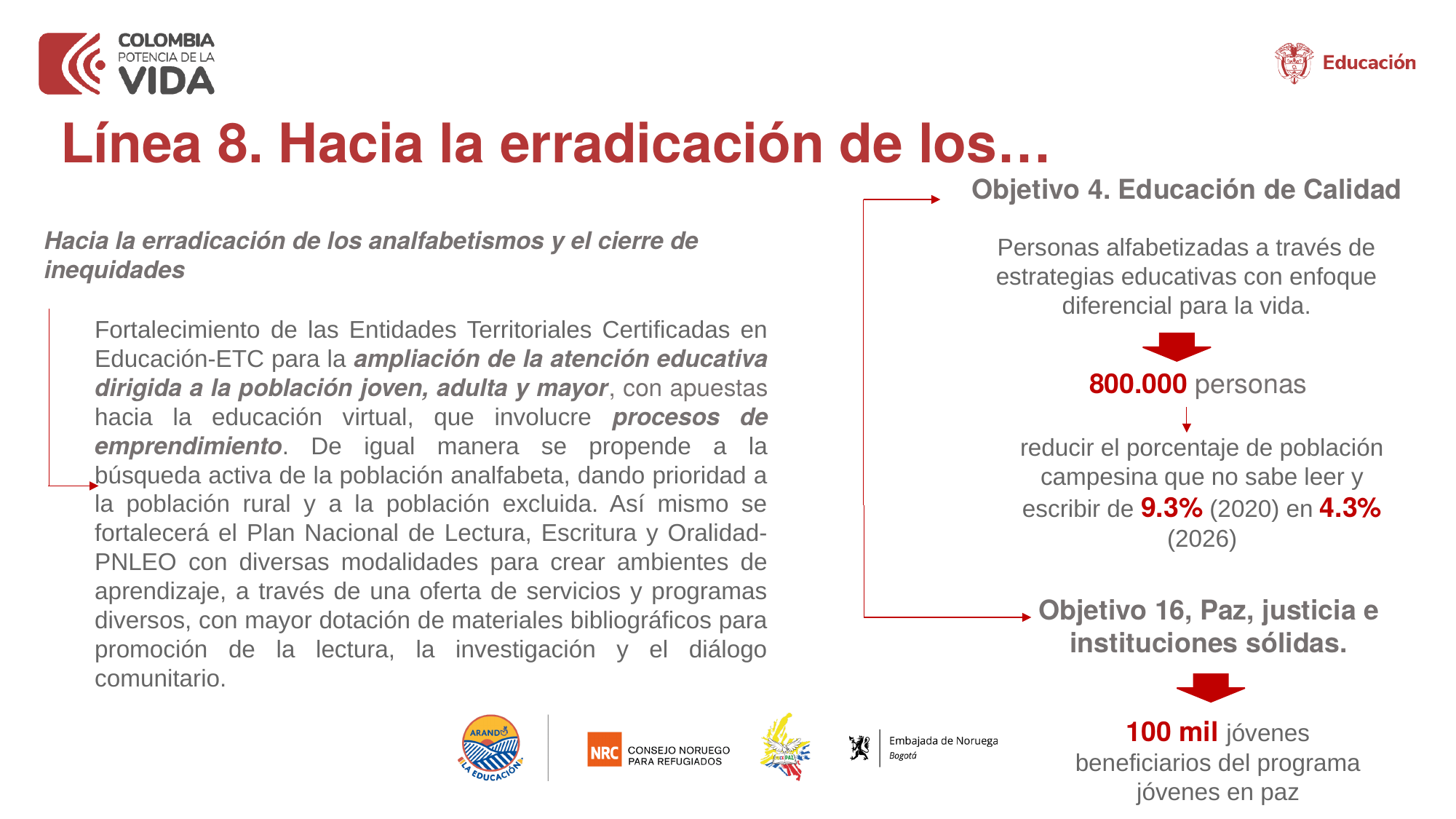

Línea 8. Hacia la erradicación de los…
Objetivo 4. Educación de Calidad
Hacia la erradicación de los analfabetismos y el cierre de inequidades
Personas alfabetizadas a través de estrategias educativas con enfoque diferencial para la vida.
Fortalecimiento de las Entidades Territoriales Certificadas en Educación-ETC para la ampliación de la atención educativa dirigida a la población joven, adulta y mayor, con apuestas hacia la educación virtual, que involucre procesos de emprendimiento. De igual manera se propende a la búsqueda activa de la población analfabeta, dando prioridad a la población rural y a la población excluida. Así mismo se fortalecerá el Plan Nacional de Lectura, Escritura y Oralidad- PNLEO con diversas modalidades para crear ambientes de aprendizaje, a través de una oferta de servicios y programas diversos, con mayor dotación de materiales bibliográficos para promoción de la lectura, la investigación y el diálogo comunitario.

800.000 personas

reducir el porcentaje de población campesina que no sabe leer y escribir de 9.3% (2020) en 4.3% (2026)
Objetivo 16, Paz, justicia e instituciones sólidas.

100 mil jóvenes beneficiarios del programa jóvenes en paz